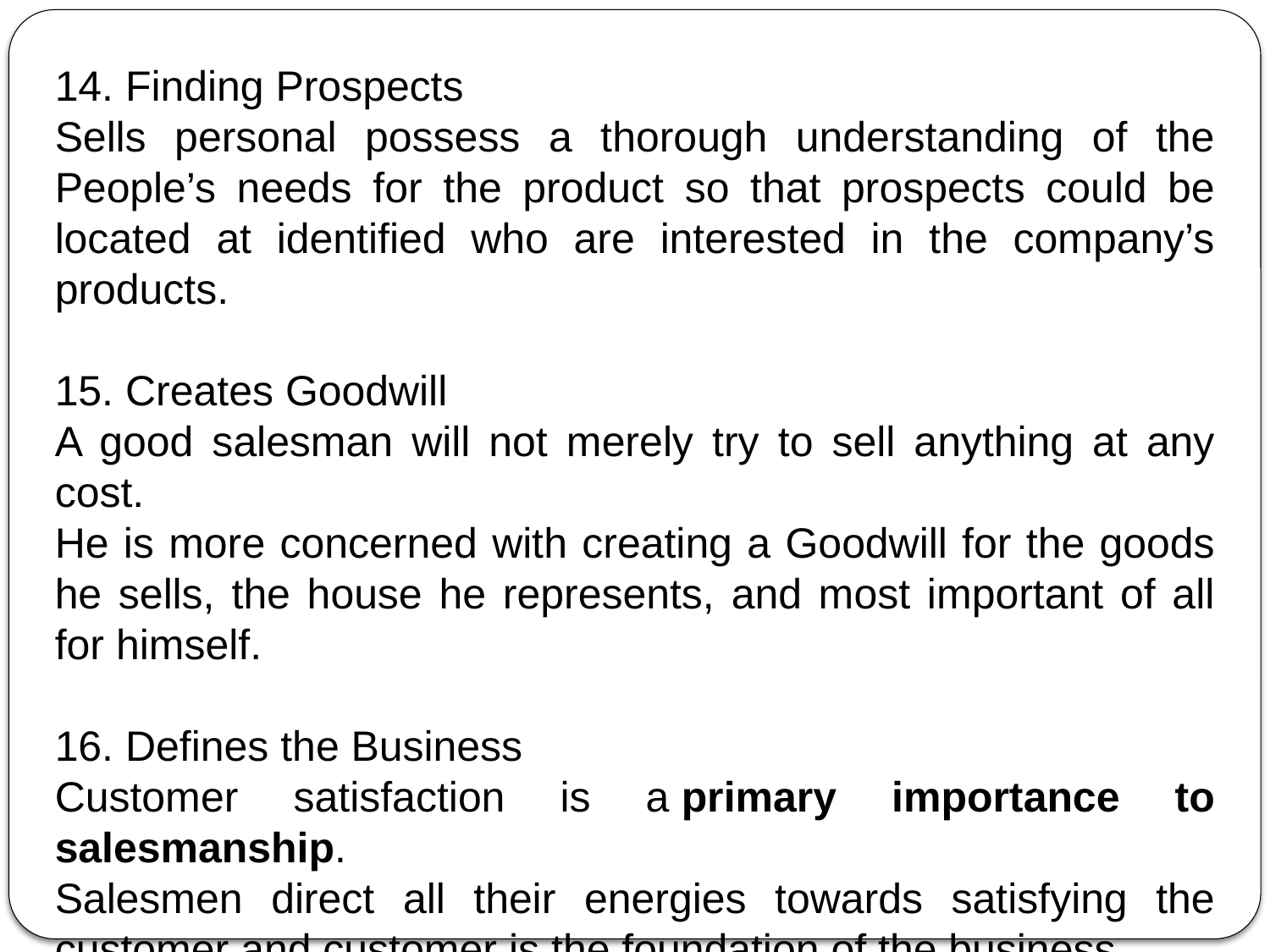

14. Finding Prospects
Sells personal possess a thorough understanding of the People’s needs for the product so that prospects could be located at identified who are interested in the company’s products.

15. Creates Goodwill
A good salesman will not merely try to sell anything at any cost.
He is more concerned with creating a Goodwill for the goods he sells, the house he represents, and most important of all for himself.

16. Defines the Business
Customer satisfaction is a primary importance to salesmanship.
Salesmen direct all their energies towards satisfying the customer and customer is the foundation of the business.